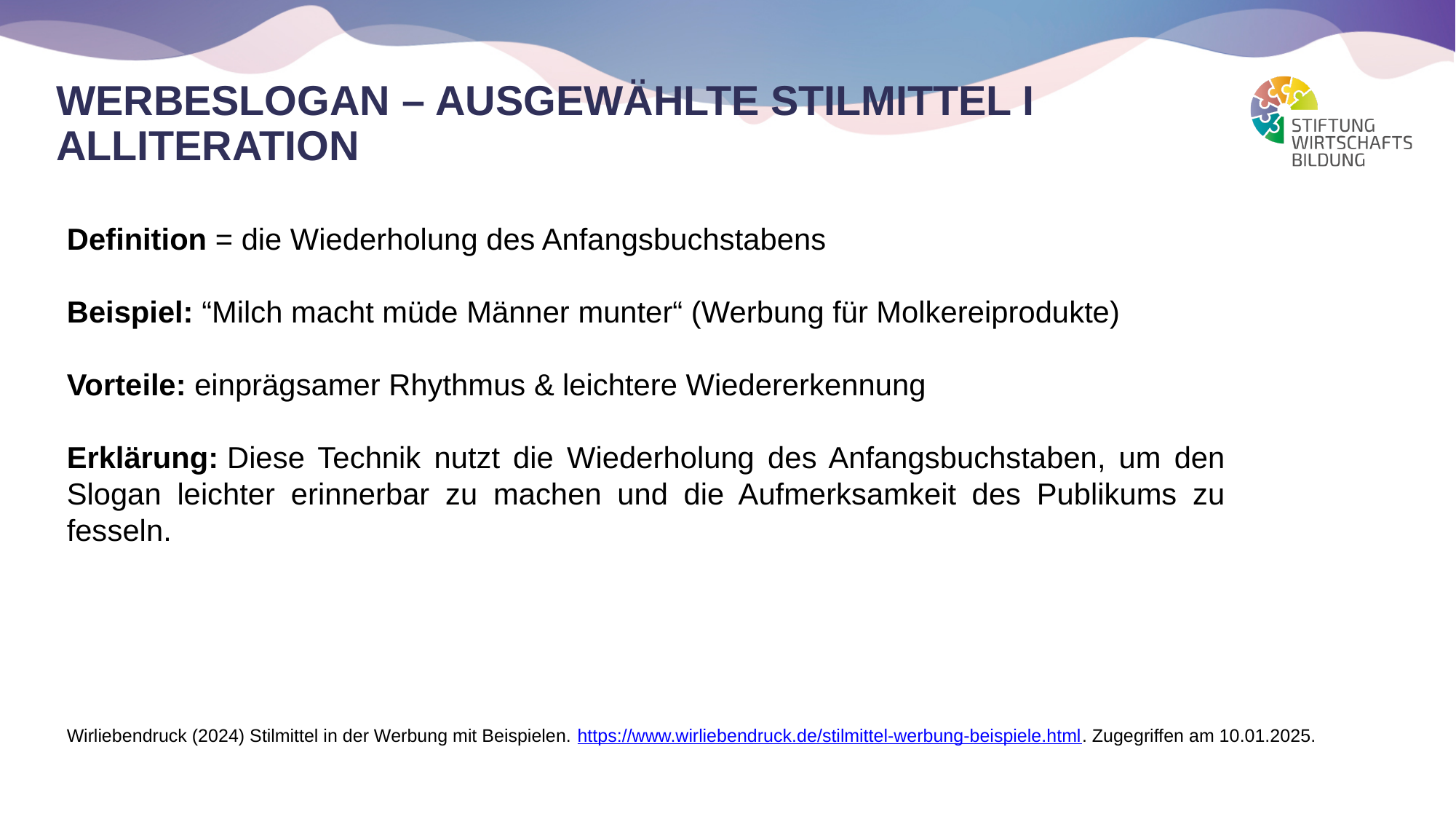

# Werbeslogan – ausgewählte Stilmittel I Alliteration
Definition = die Wiederholung des Anfangsbuchstabens

Beispiel: “Milch macht müde Männer munter“ (Werbung für Molkereiprodukte)

Vorteile: einprägsamer Rhythmus & leichtere Wiedererkennung

Erklärung: Diese Technik nutzt die Wiederholung des Anfangsbuchstaben, um den Slogan leichter erinnerbar zu machen und die Aufmerksamkeit des Publikums zu fesseln.
Wirliebendruck (2024) Stilmittel in der Werbung mit Beispielen. https://www.wirliebendruck.de/stilmittel-werbung-beispiele.html. Zugegriffen am 10.01.2025.